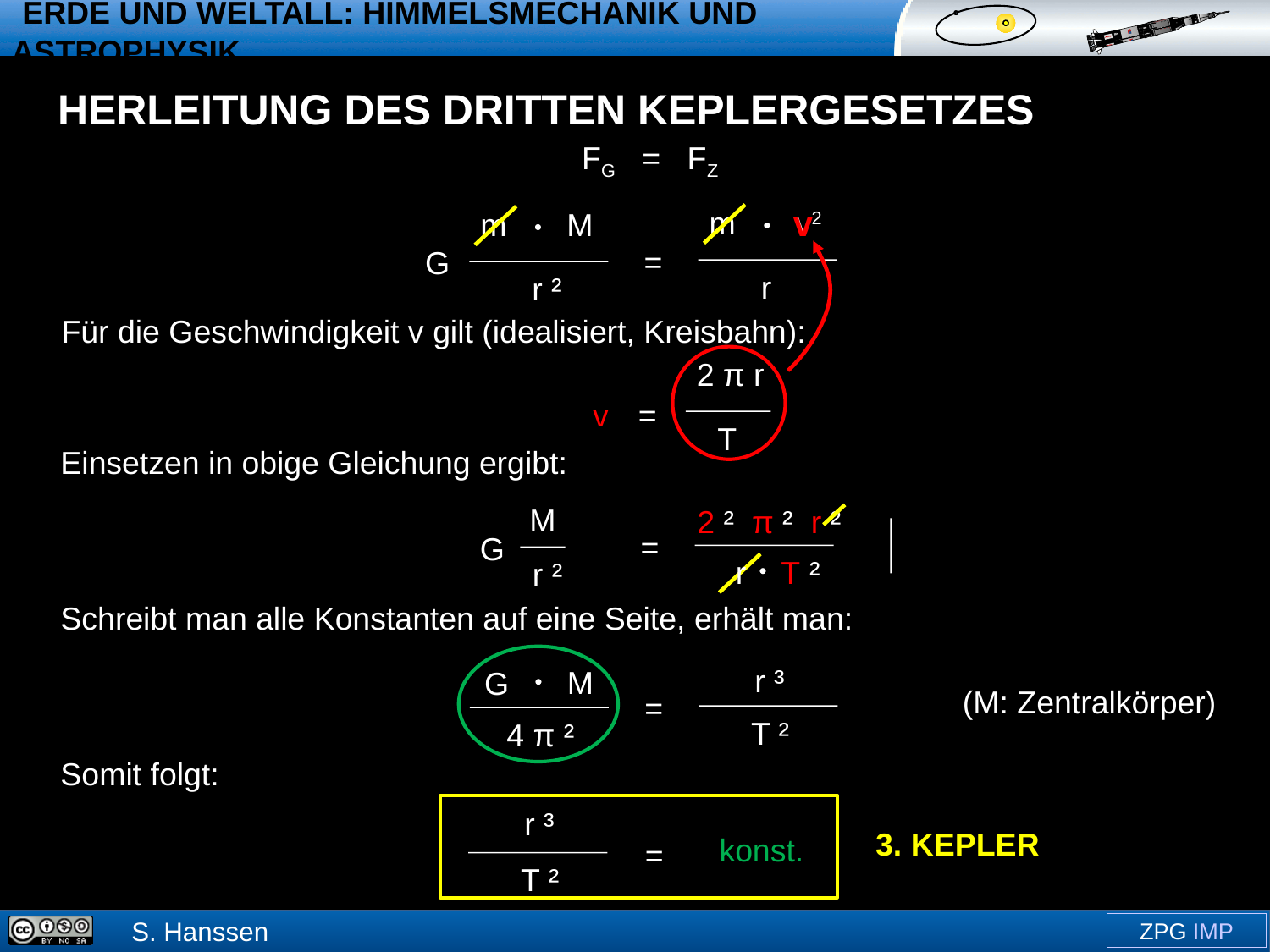

2. Kepler-Gesetz
Herleitung des dritten Keplergesetzes
FG   =   FZ
v
    v2
m
    M
m

=
G

r

r ²

Für die Geschwindigkeit v gilt (idealisiert, Kreisbahn):

2 π r
=

T
v
Einsetzen in obige Gleichung ergibt:
    M
2 ²  π ²  r ²
=
G

r    T ²

r ²

: 4  : π ²    r ²

Schreibt man alle Konstanten auf eine Seite, erhält man:

    r ³
    M
G

=

T ²

4 π ²
(M: Zentralkörper)
Somit folgt:

    r ³

T ²
3. Kepler
konst.
=